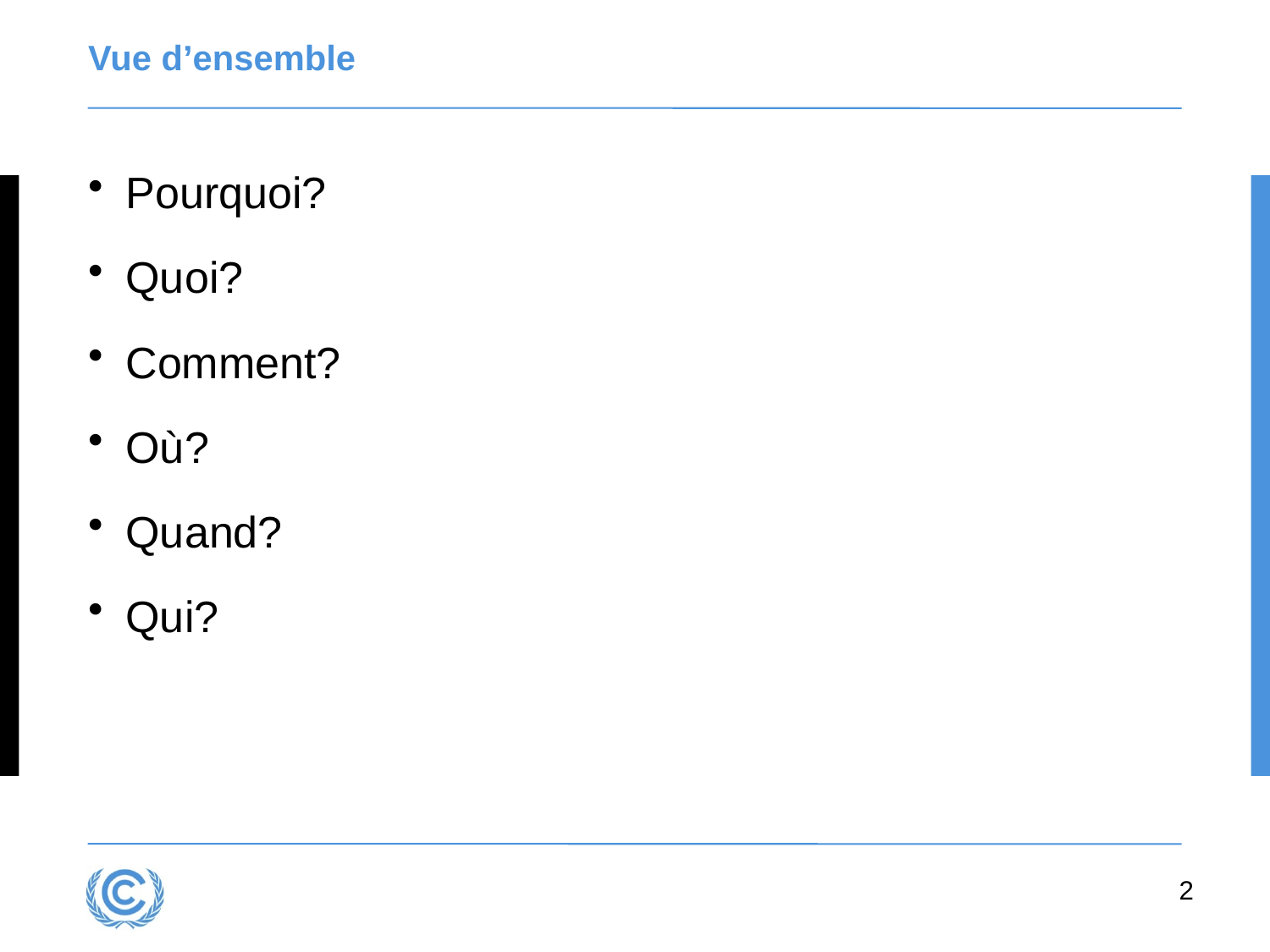

# Vue d’ensemble
Pourquoi?

Quoi?

Comment?

Où?

Quand?

Qui?
2